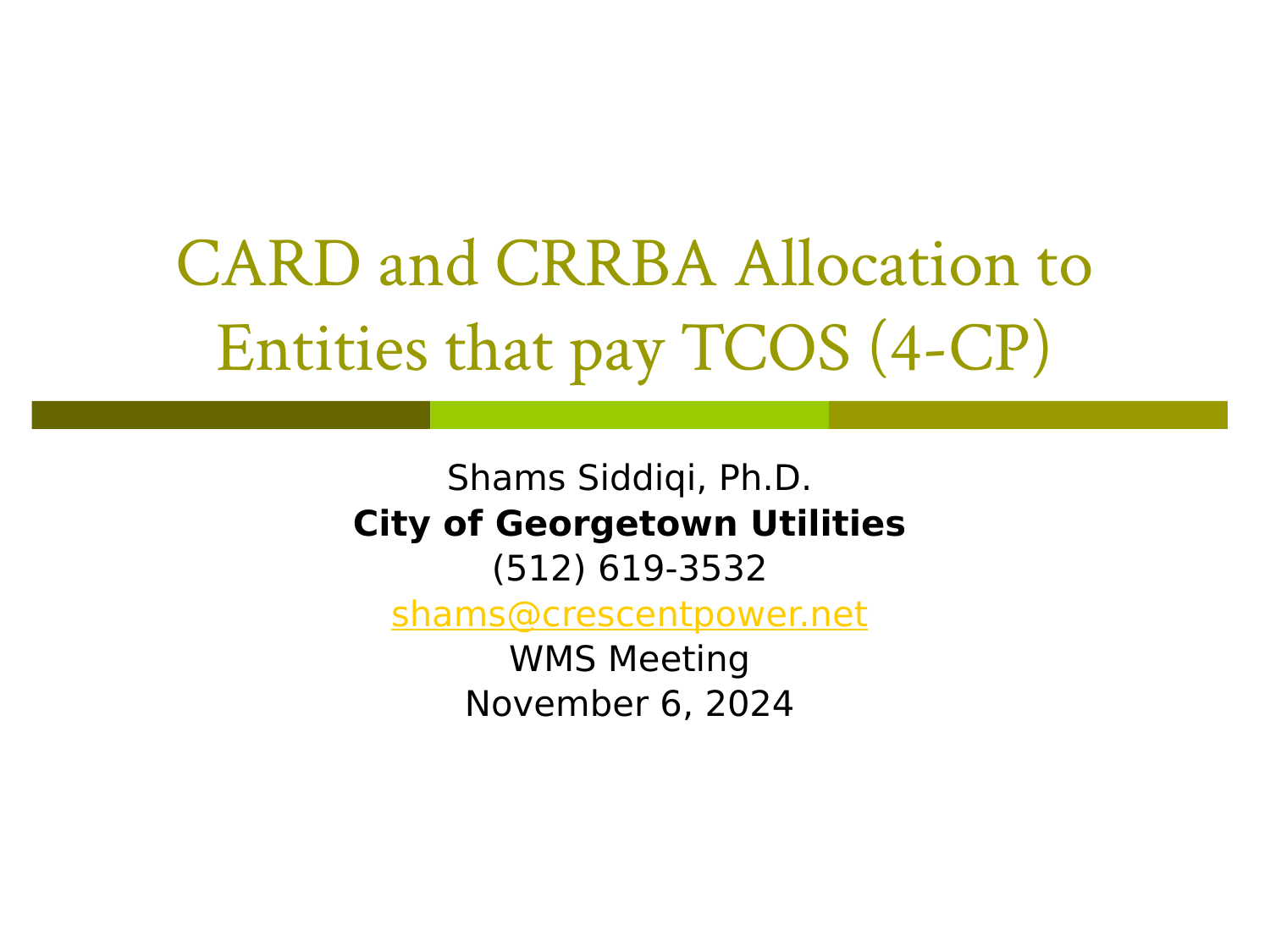

# CARD and CRRBA Allocation to Entities that pay TCOS (4-CP)
Shams Siddiqi, Ph.D.
City of Georgetown Utilities
(512) 619-3532
shams@crescentpower.net
WMS Meeting
November 6, 2024